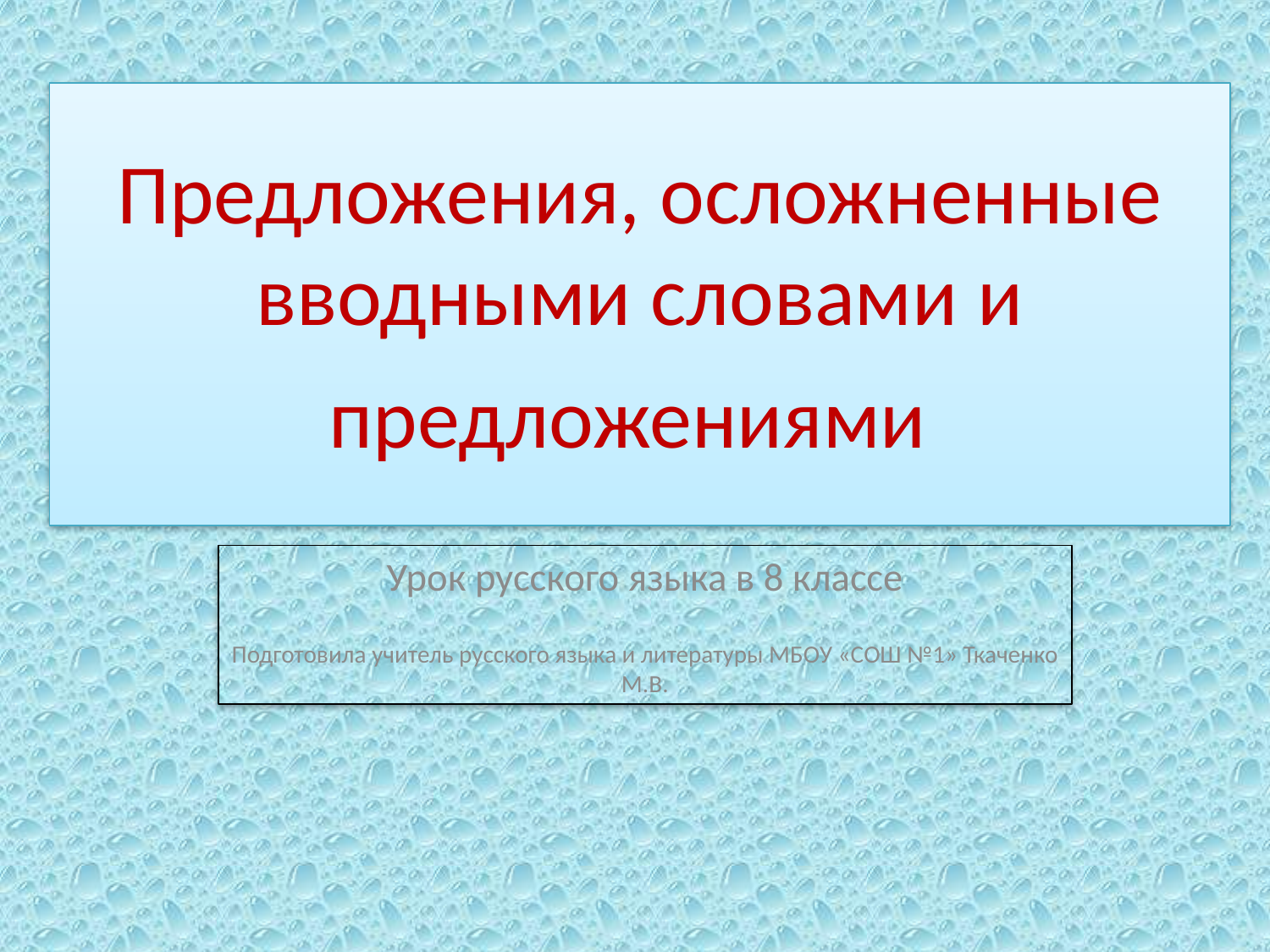

# Предложения, осложненные вводными словами и предложениями
Урок русского языка в 8 классе

Подготовила учитель русского языка и литературы МБОУ «СОШ №1» Ткаченко М.В.